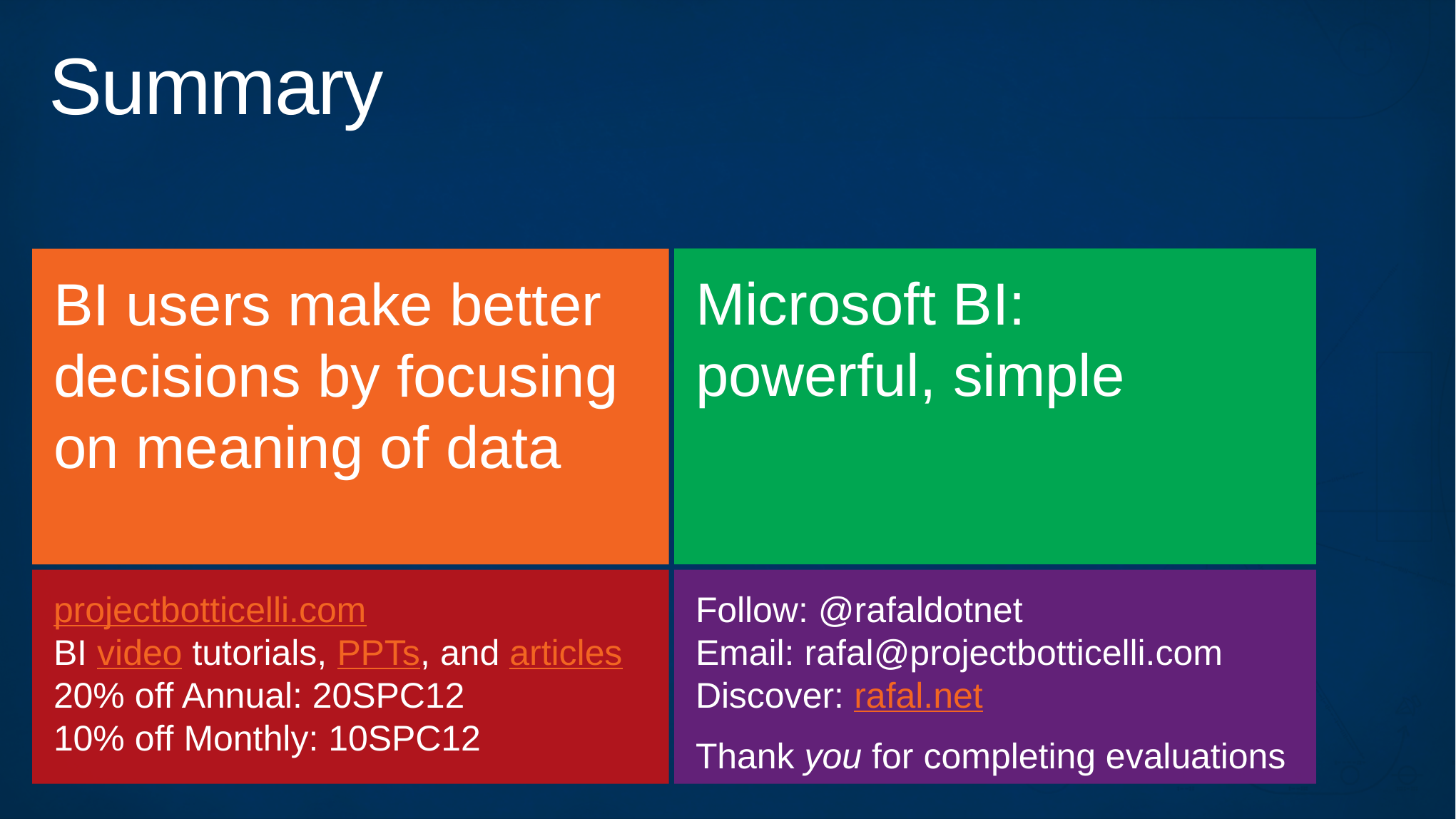

# Summary
Microsoft BI:
powerful, simple
BI users make better decisions by focusing on meaning of data
projectbotticelli.com
BI video tutorials, PPTs, and articles
20% off Annual: 20SPC12
10% off Monthly: 10SPC12
Follow: @rafaldotnet
Email: rafal@projectbotticelli.com
Discover: rafal.net
Thank you for completing evaluations